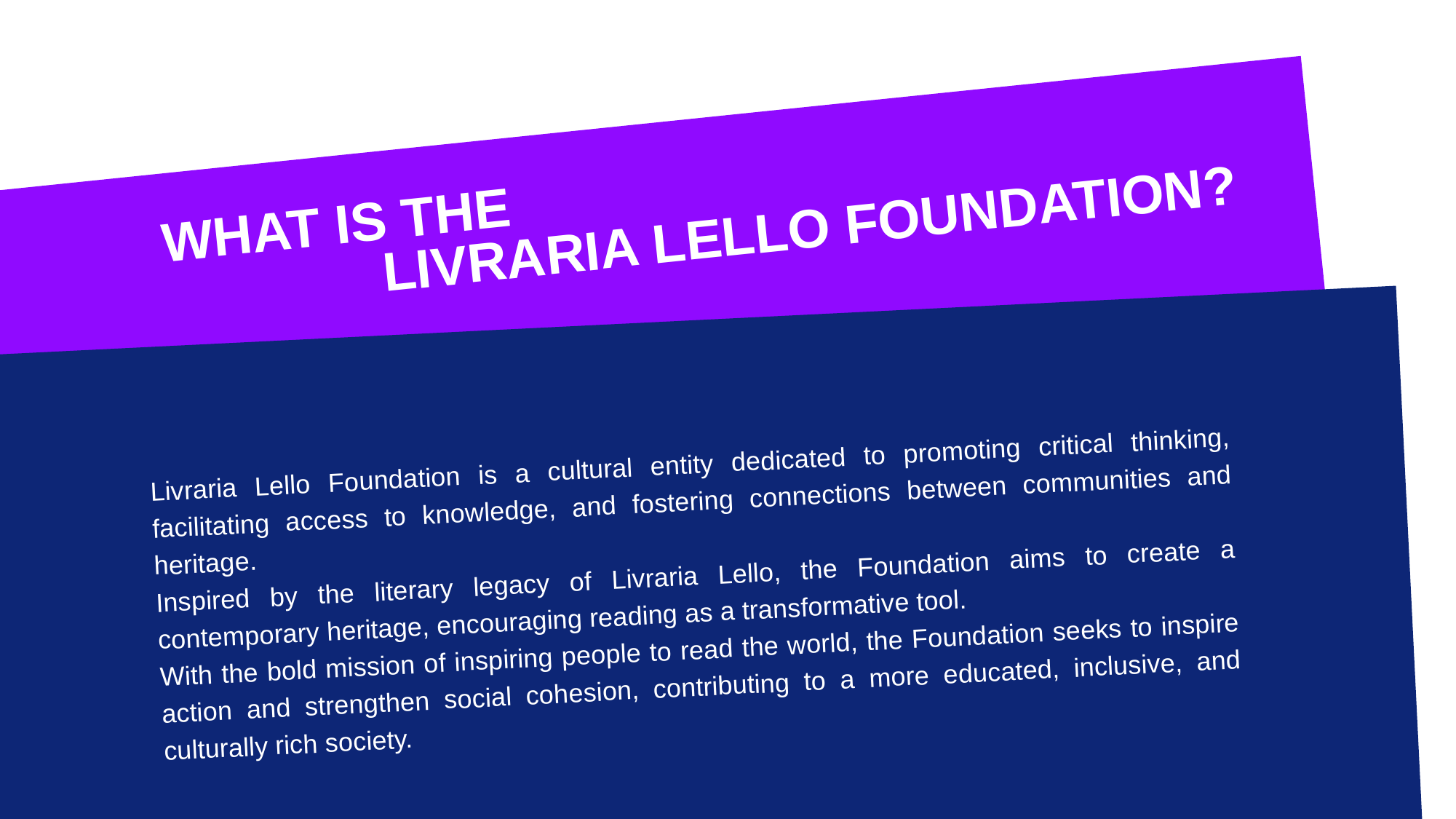

LIVRARIA LELLO FOUNDATION?
WHAT IS THE

Livraria Lello Foundation is a cultural entity dedicated to promoting critical thinking, facilitating access to knowledge, and fostering connections between communities and heritage.
Inspired by the literary legacy of Livraria Lello, the Foundation aims to create a contemporary heritage, encouraging reading as a transformative tool.
With the bold mission of inspiring people to read the world, the Foundation seeks to inspire action and strengthen social cohesion, contributing to a more educated, inclusive, and culturally rich society.